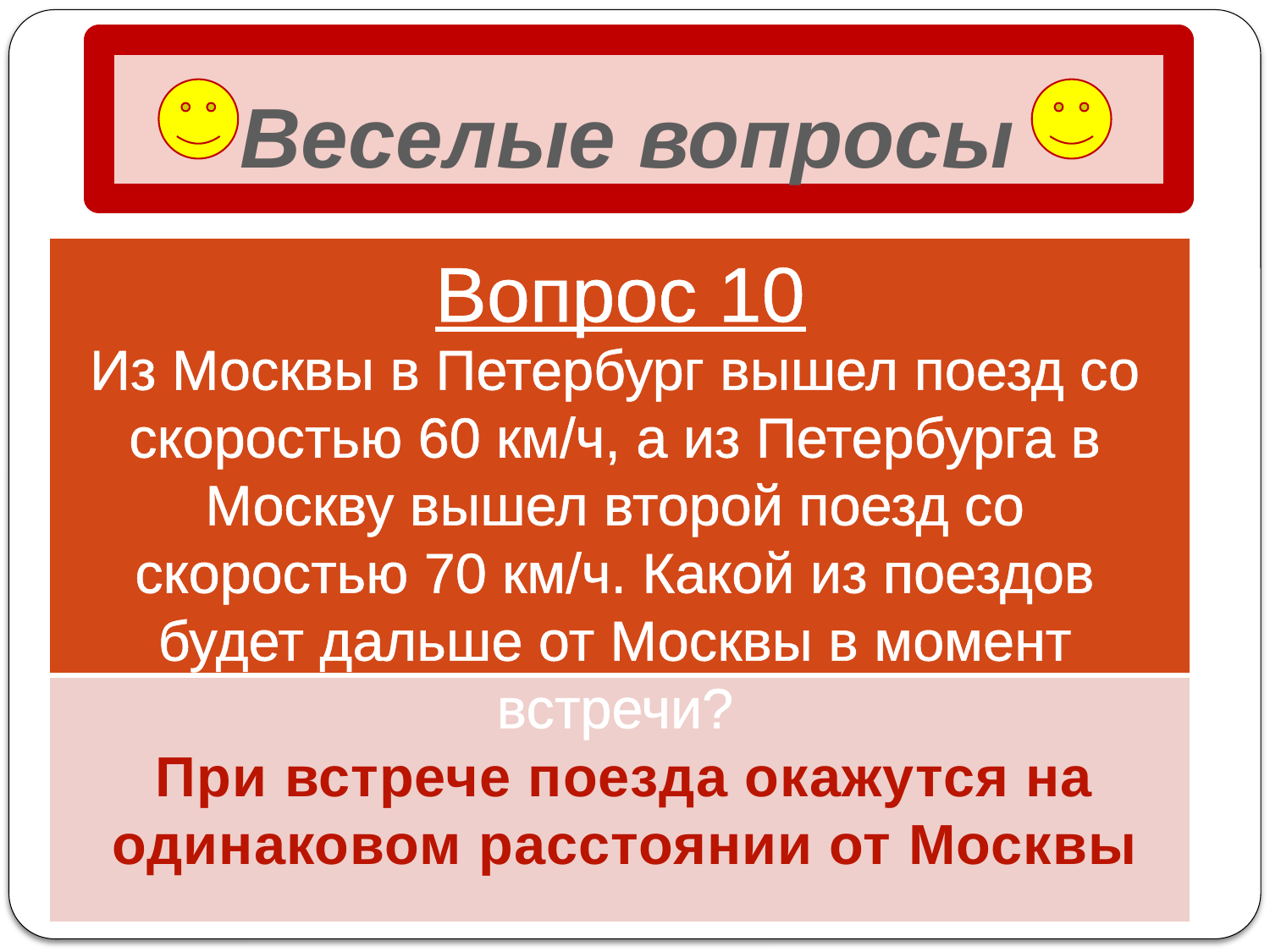

# Веселые вопросы

Вопрос 10
|  |
| --- |
|  |
Из Москвы в Петербург вышел поезд со скоростью 60 км/ч, а из Петербурга в Москву вышел второй поезд со скоростью 70 км/ч. Какой из поездов будет дальше от Москвы в момент встречи?
При встрече поезда окажутся на одинаковом расстоянии от Москвы